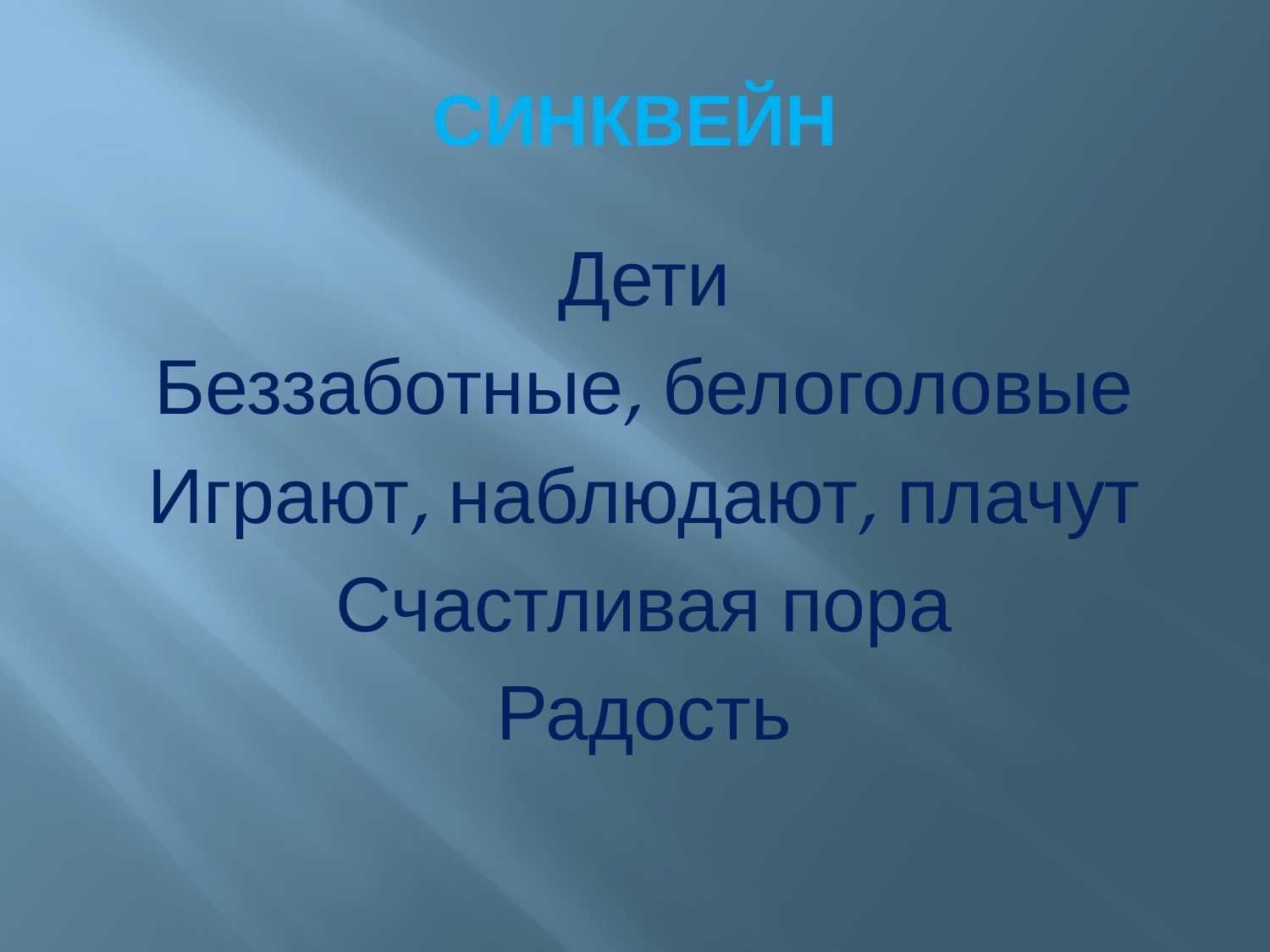

# СИНКВЕЙН
Дети
Беззаботные, белоголовые
Играют, наблюдают, плачут
Счастливая пора
Радость